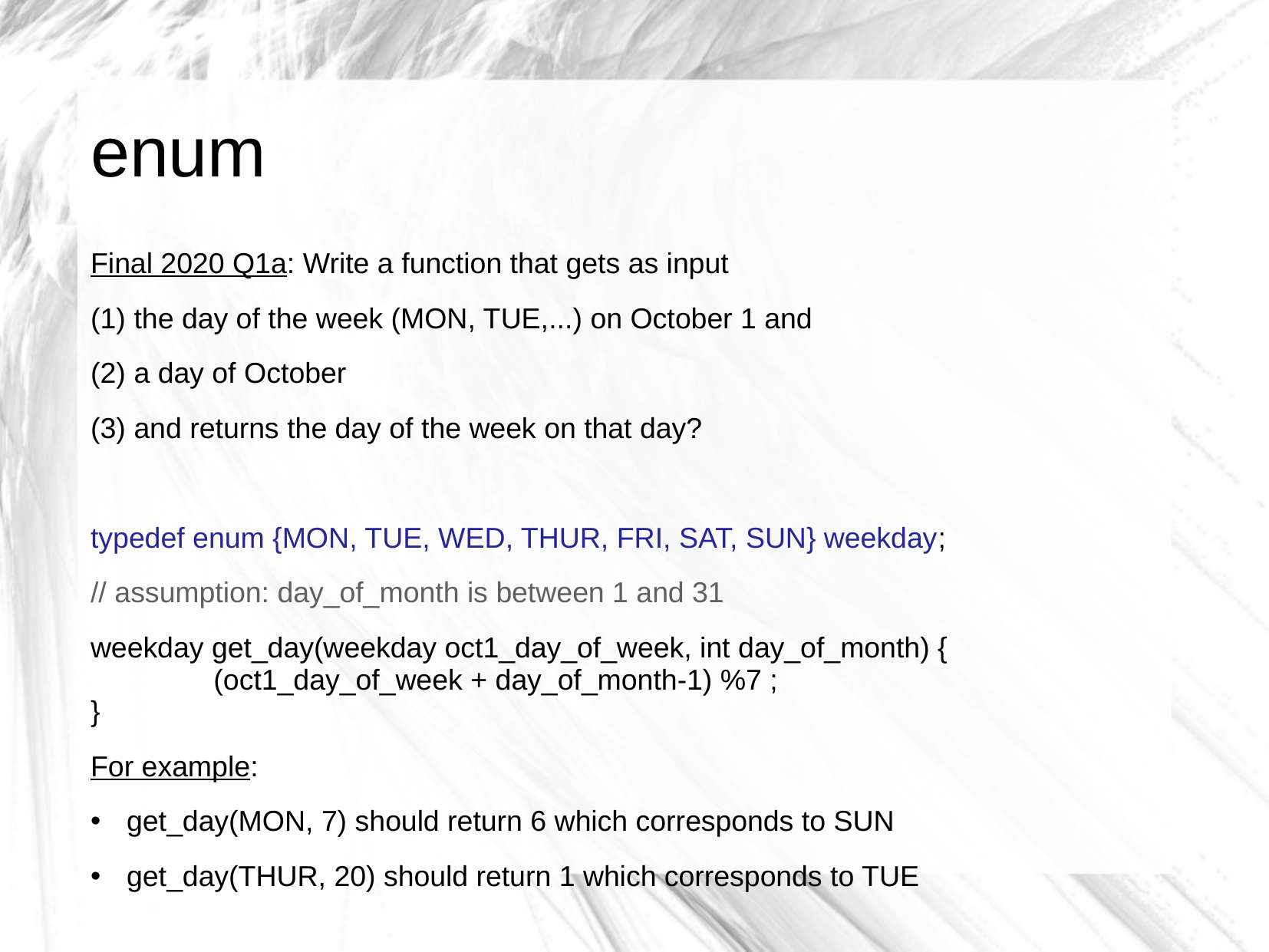

# enum
Final 2020 Q1a: Write a function that gets as input
the day of the week (MON, TUE,...) on October 1 and
a day of October
and returns the day of the week on that day?

typedef enum {MON, TUE, WED, THUR, FRI, SAT, SUN} weekday;
// assumption: day_of_month is between 1 and 31
weekday get_day(weekday oct1_day_of_week, int day_of_month) {
  	 (oct1_day_of_week + day_of_month-1) %7 ;
}
For example:
get_day(MON, 7) should return 6 which corresponds to SUN
get_day(THUR, 20) should return 1 which corresponds to TUE